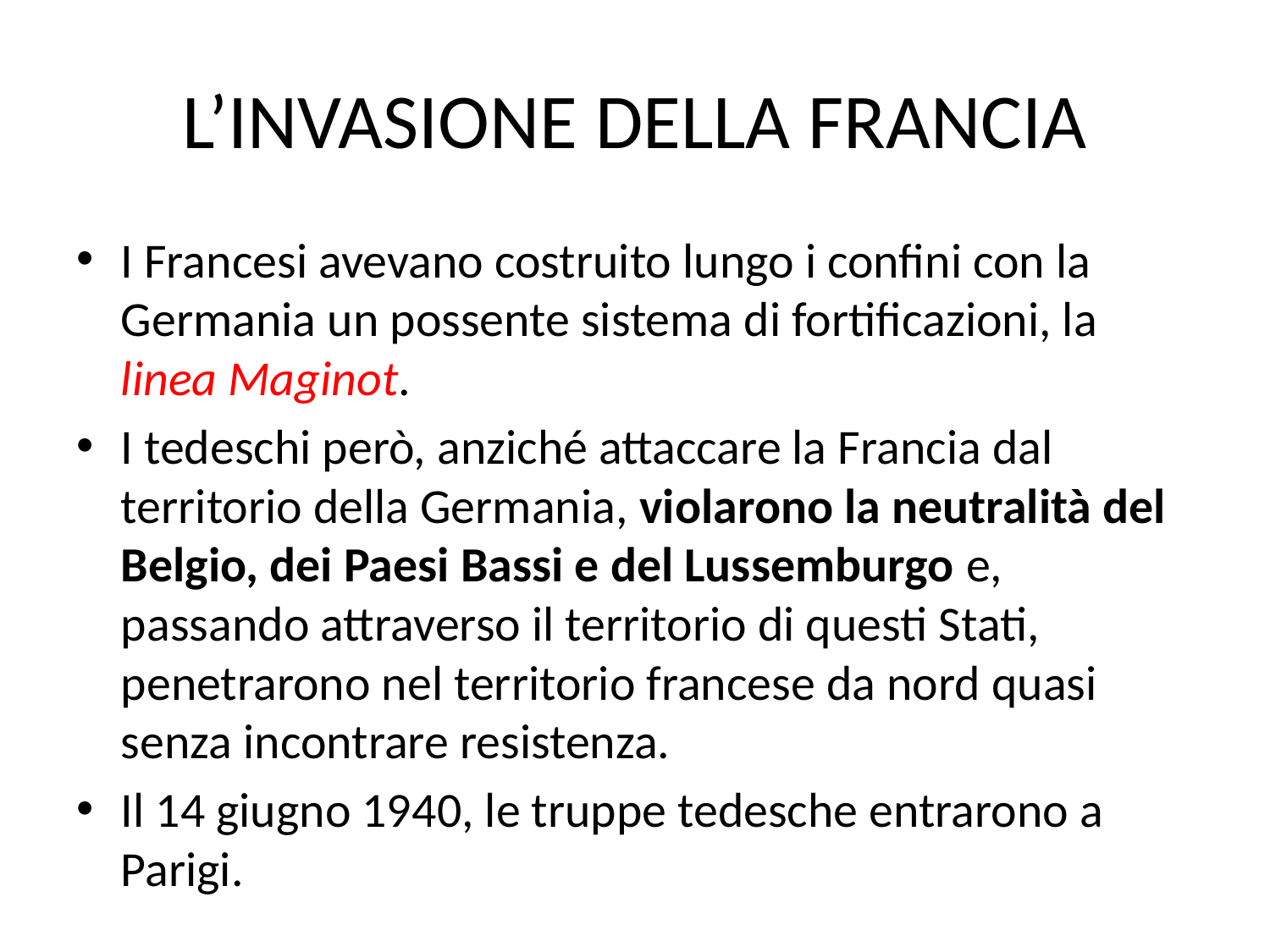

# L’INVASIONE DELLA FRANCIA
I Francesi avevano costruito lungo i confini con la Germania un possente sistema di fortificazioni, la linea Maginot.
I tedeschi però, anziché attaccare la Francia dal territorio della Germania, violarono la neutralità del Belgio, dei Paesi Bassi e del Lussemburgo e, passando attraverso il territorio di questi Stati, penetrarono nel territorio francese da nord quasi senza incontrare resistenza.
Il 14 giugno 1940, le truppe tedesche entrarono a Parigi.